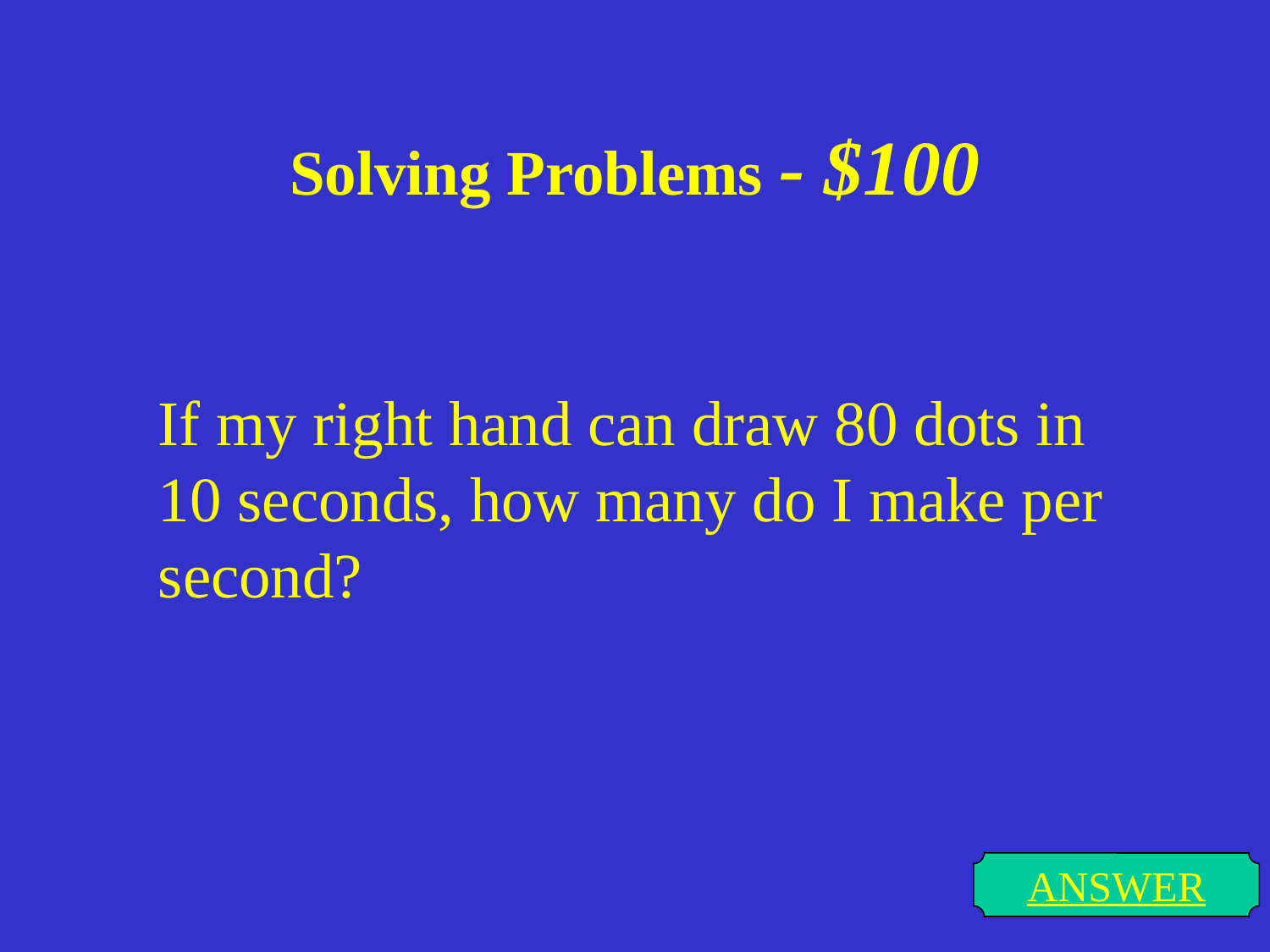

# Solving Problems - $100
If my right hand can draw 80 dots in 10 seconds, how many do I make per second?

ANSWER